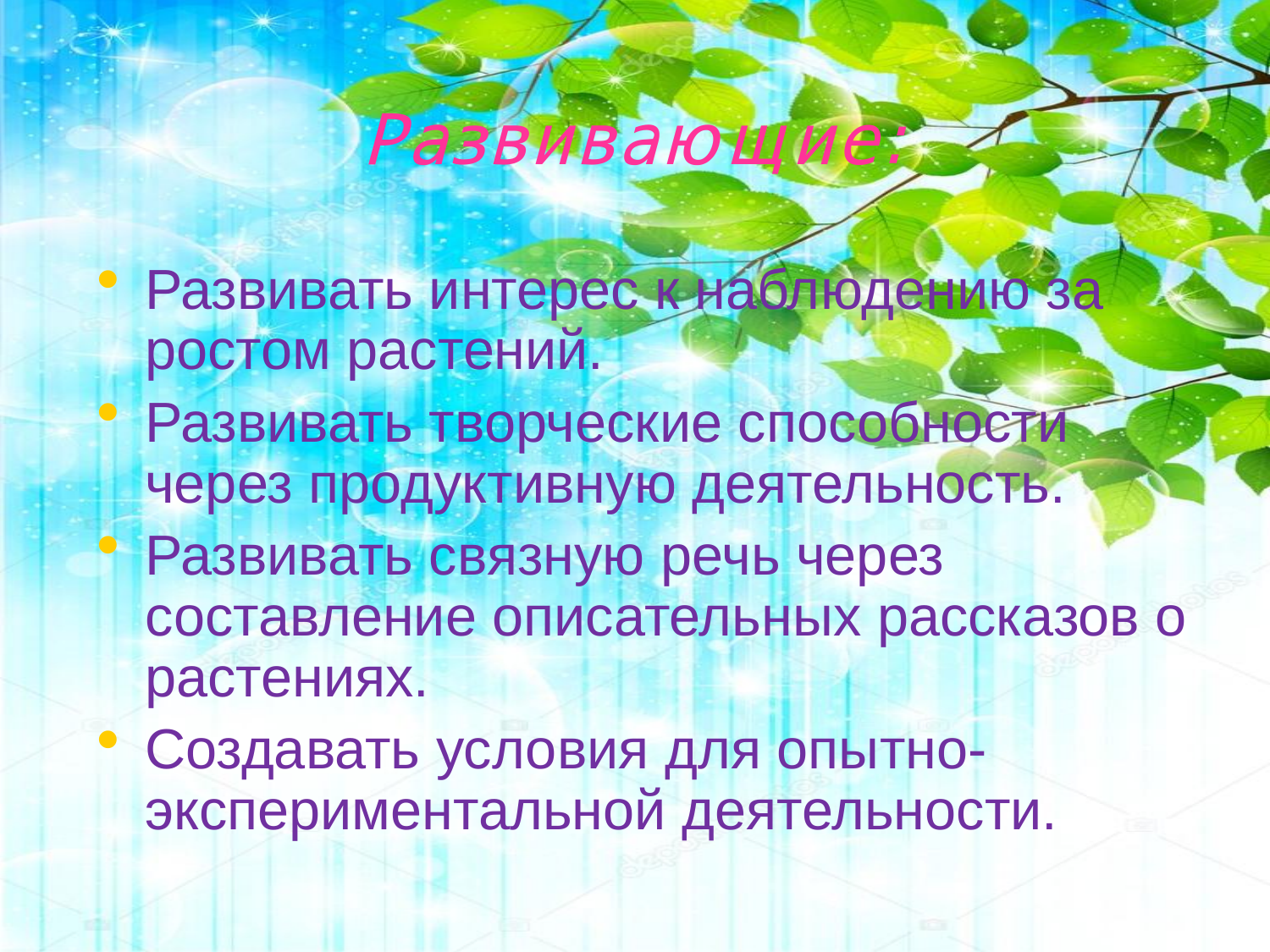

# Развивающие:
Развивать интерес к наблюдению за ростом растений.
Развивать творческие способности через продуктивную деятельность.
Развивать связную речь через составление описательных рассказов о растениях.
Создавать условия для опытно- экспериментальной деятельности.